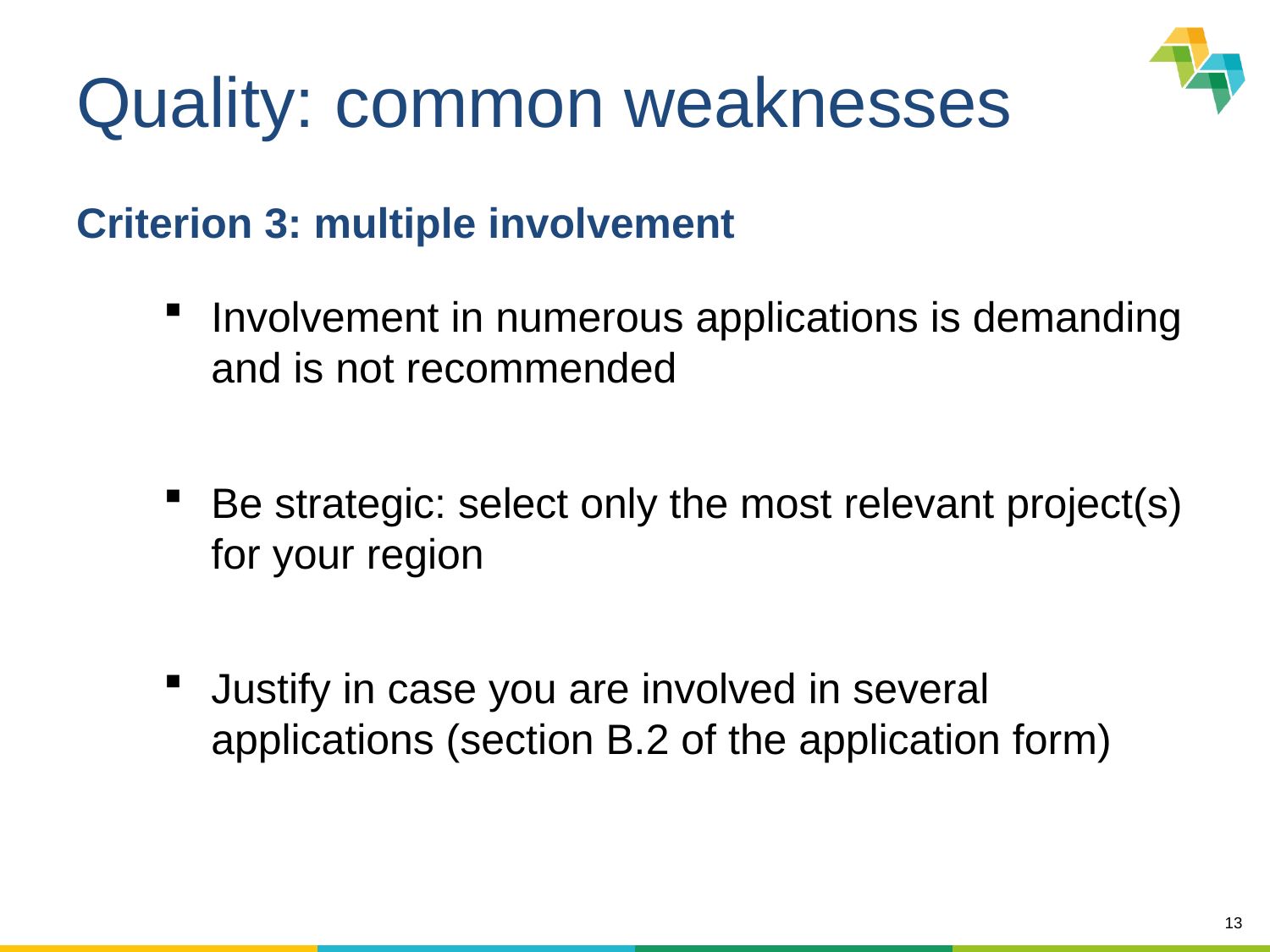

# Quality: common weaknesses
Criterion 3: multiple involvement

Involvement in numerous applications is demanding and is not recommended

Be strategic: select only the most relevant project(s) for your region

Justify in case you are involved in several applications (section B.2 of the application form)